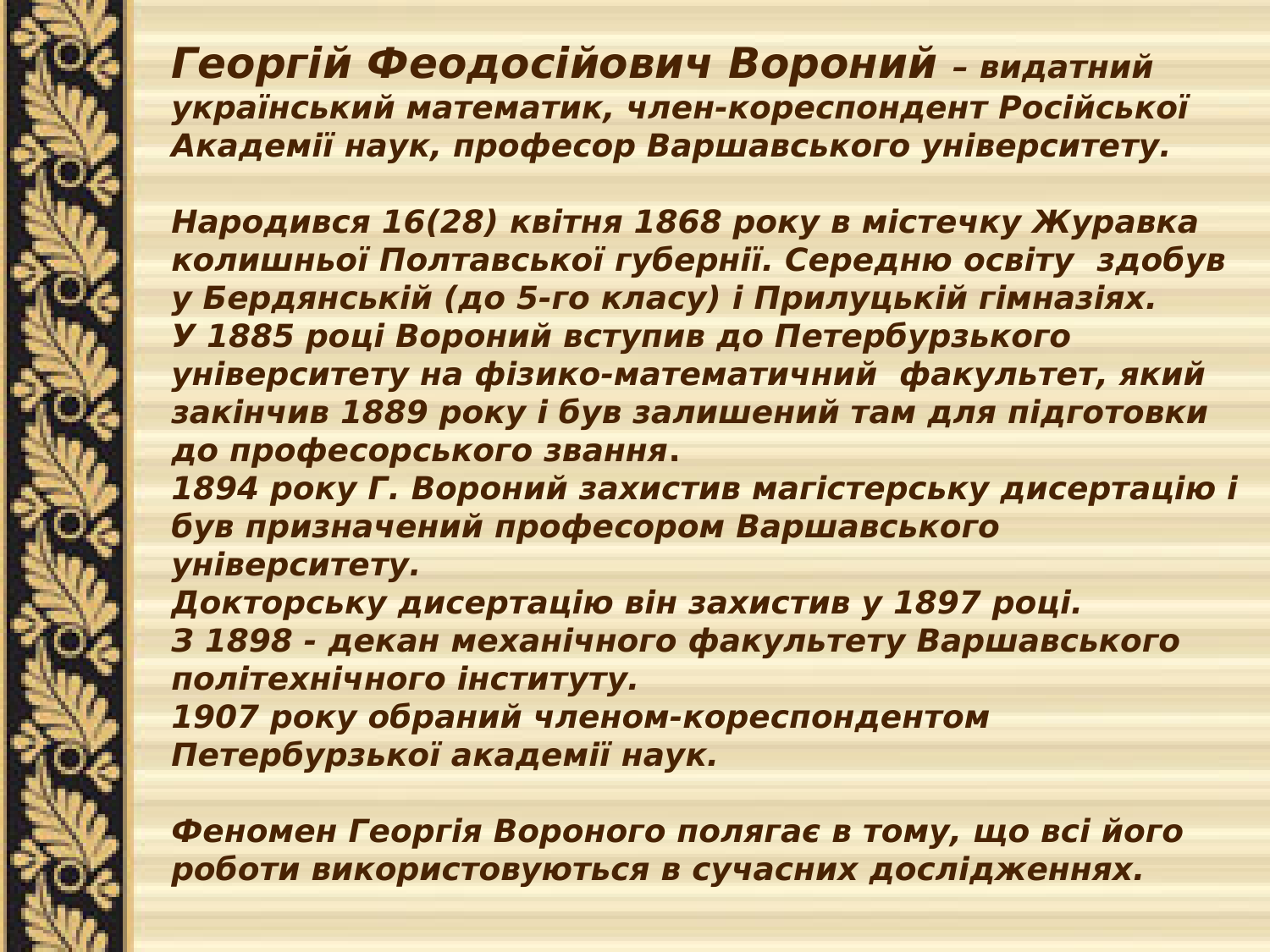

Георгій Феодосійович Вороний – видатний український математик, член-кореспондент Російської Академії наук, професор Варшавського університету.

Народився 16(28) квітня 1868 року в містечку Журавка колишньої Полтавської губернії. Середню освіту  здобув у Бердянській (до 5-го класу) і Прилуцькій гімназіях.
У 1885 році Вороний вступив до Петербурзького університету на фізико-математичний  факультет, який закінчив 1889 року і був залишений там для підготовки до професорського звання.
1894 року Г. Вороний захистив магістерську дисертацію і був призначений професором Варшавського університету.
Докторську дисертацію він захистив у 1897 році.
З 1898 - декан механічного факультету Варшавського політехнічного інституту.
1907 року обраний членом-кореспондентом Петербурзької академії наук.

Феномен Георгія Вороного полягає в тому, що всі його роботи використовуються в сучасних дослідженнях.